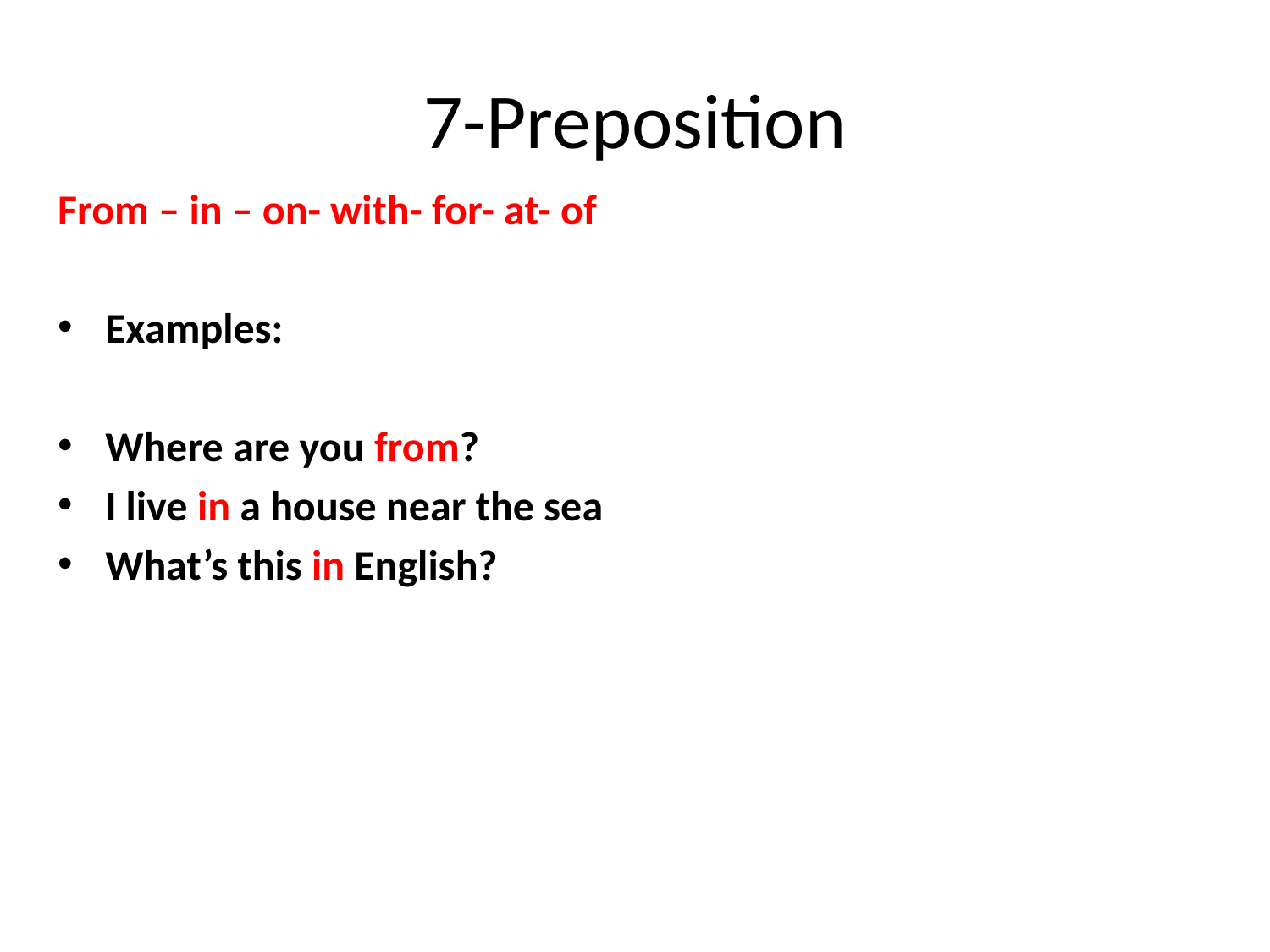

# 7-Preposition
From – in – on- with- for- at- of

Examples:

Where are you from?
I live in a house near the sea
What’s this in English?